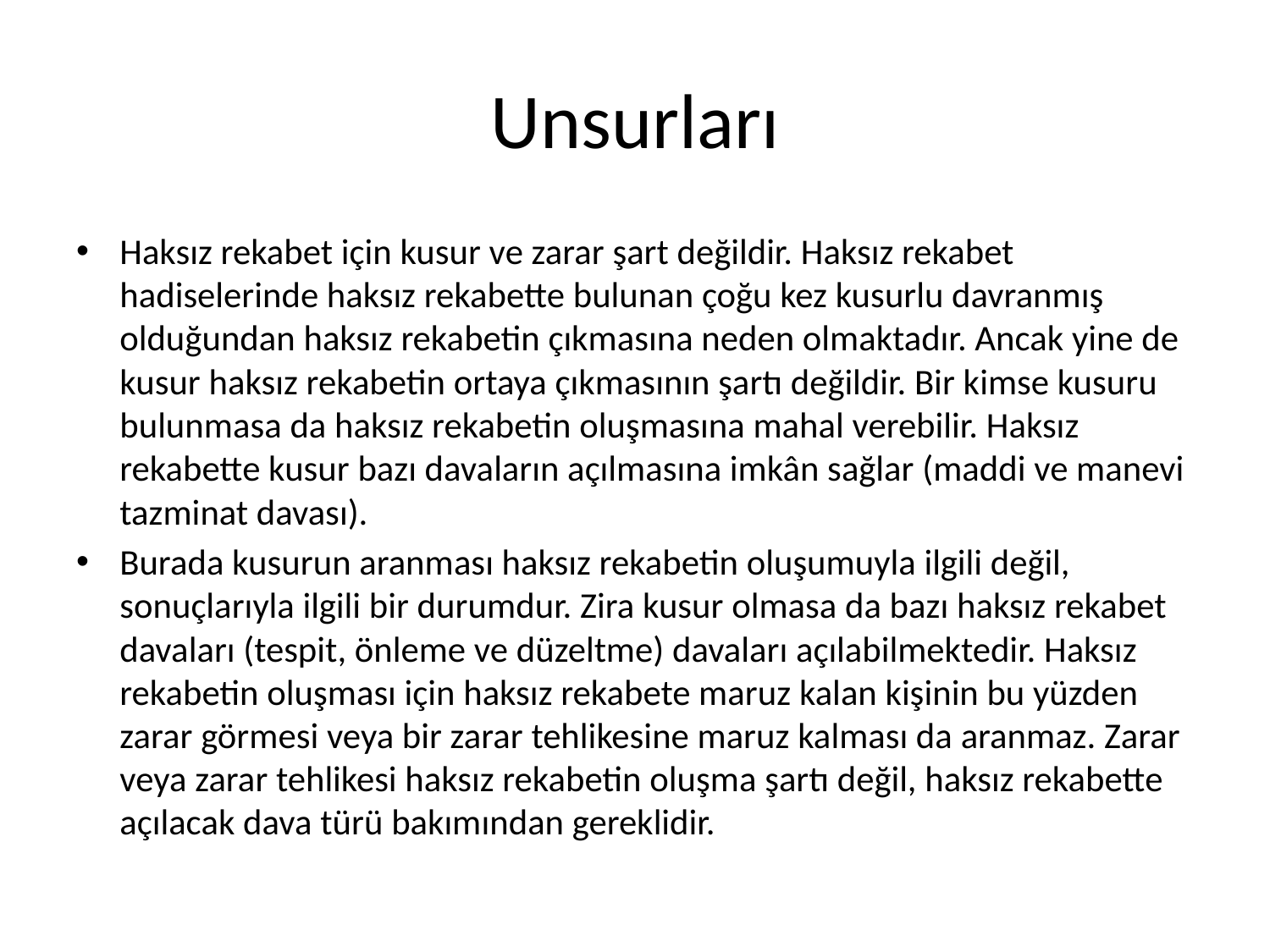

# Unsurları
Haksız rekabet için kusur ve zarar şart değildir. Haksız rekabet hadiselerinde haksız rekabette bulunan çoğu kez kusurlu davranmış olduğundan haksız rekabetin çıkmasına neden olmaktadır. Ancak yine de kusur haksız rekabetin ortaya çıkmasının şartı değildir. Bir kimse kusuru bulunmasa da haksız rekabetin oluşmasına mahal verebilir. Haksız rekabette kusur bazı davaların açılmasına imkân sağlar (maddi ve manevi tazminat davası).
Burada kusurun aranması haksız rekabetin oluşumuyla ilgili değil, sonuçlarıyla ilgili bir durumdur. Zira kusur olmasa da bazı haksız rekabet davaları (tespit, önleme ve düzeltme) davaları açılabilmektedir. Haksız rekabetin oluşması için haksız rekabete maruz kalan kişinin bu yüzden zarar görmesi veya bir zarar tehlikesine maruz kalması da aranmaz. Zarar veya zarar tehlikesi haksız rekabetin oluşma şartı değil, haksız rekabette açılacak dava türü bakımından gereklidir.